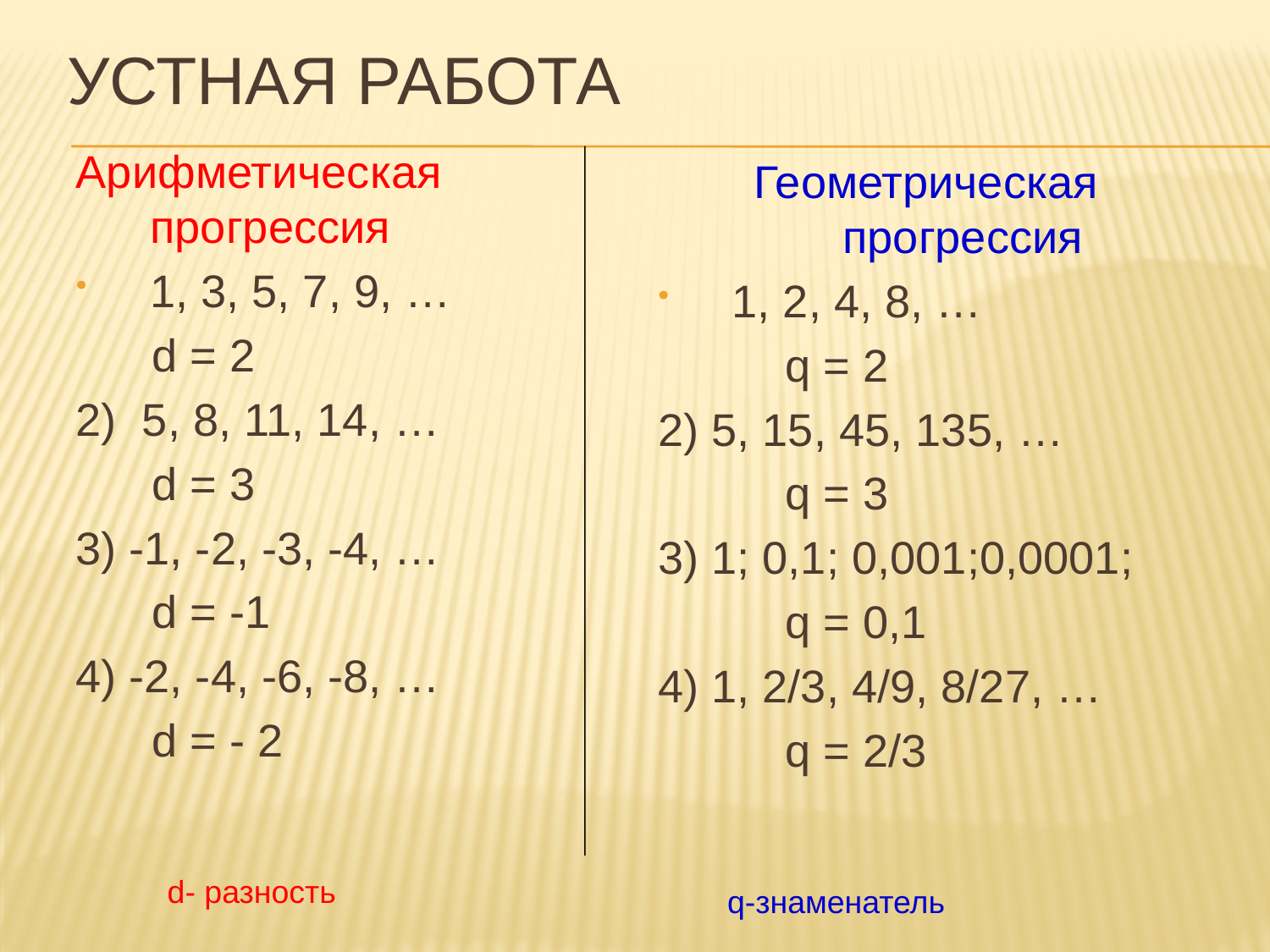

# Устная работа
Арифметическая прогрессия
1, 3, 5, 7, 9, …
      d = 2
2)  5, 8, 11, 14, …
      d = 3
3) -1, -2, -3, -4, …
      d = -1
4) -2, -4, -6, -8, …
      d = - 2

Геометрическая прогрессия
1, 2, 4, 8, …
          q = 2
2) 5, 15, 45, 135, …
          q = 3
3) 1; 0,1; 0,001;0,0001;
          q = 0,1
4) 1, 2/3, 4/9, 8/27, …
          q = 2/3

d- разность
q-знаменатель